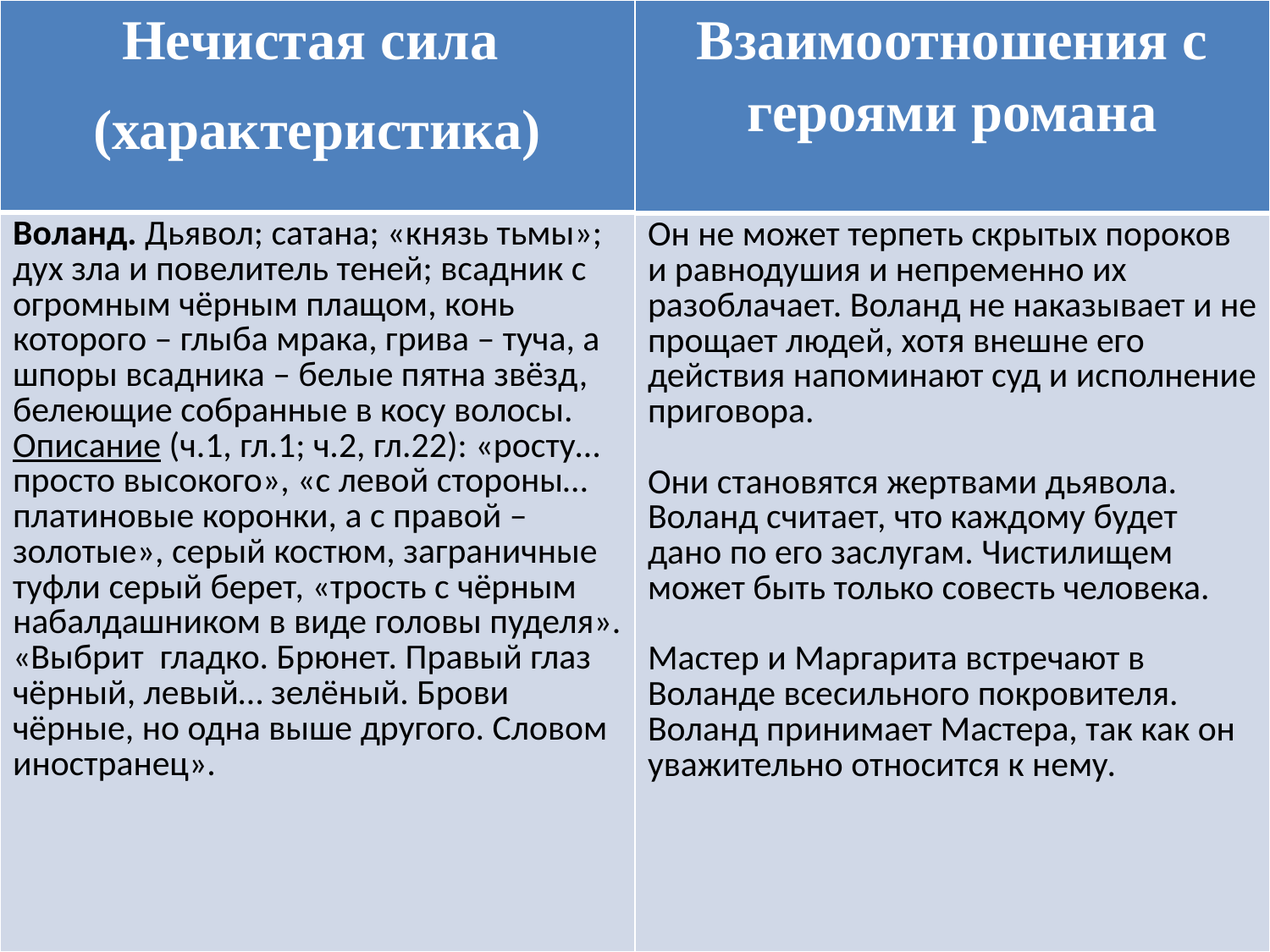

| Нечистая сила (характеристика) |
| --- |
| Воланд. Дьявол; сатана; «князь тьмы»; дух зла и повелитель теней; всадник с огромным чёрным плащом, конь которого – глыба мрака, грива – туча, а шпоры всадника – белые пятна звёзд, белеющие собранные в косу волосы. Описание (ч.1, гл.1; ч.2, гл.22): «росту… просто высокого», «с левой стороны… платиновые коронки, а с правой – золотые», серый костюм, заграничные туфли серый берет, «трость с чёрным набалдашником в виде головы пуделя». «Выбрит гладко. Брюнет. Правый глаз чёрный, левый… зелёный. Брови чёрные, но одна выше другого. Словом иностранец». |
| Взаимоотношения с героями романа |
| --- |
| Он не может терпеть скрытых пороков и равнодушия и непременно их разоблачает. Воланд не наказывает и не прощает людей, хотя внешне его действия напоминают суд и исполнение приговора. Они становятся жертвами дьявола. Воланд считает, что каждому будет дано по его заслугам. Чистилищем может быть только совесть человека. Мастер и Маргарита встречают в Воланде всесильного покровителя. Воланд принимает Мастера, так как он уважительно относится к нему. |